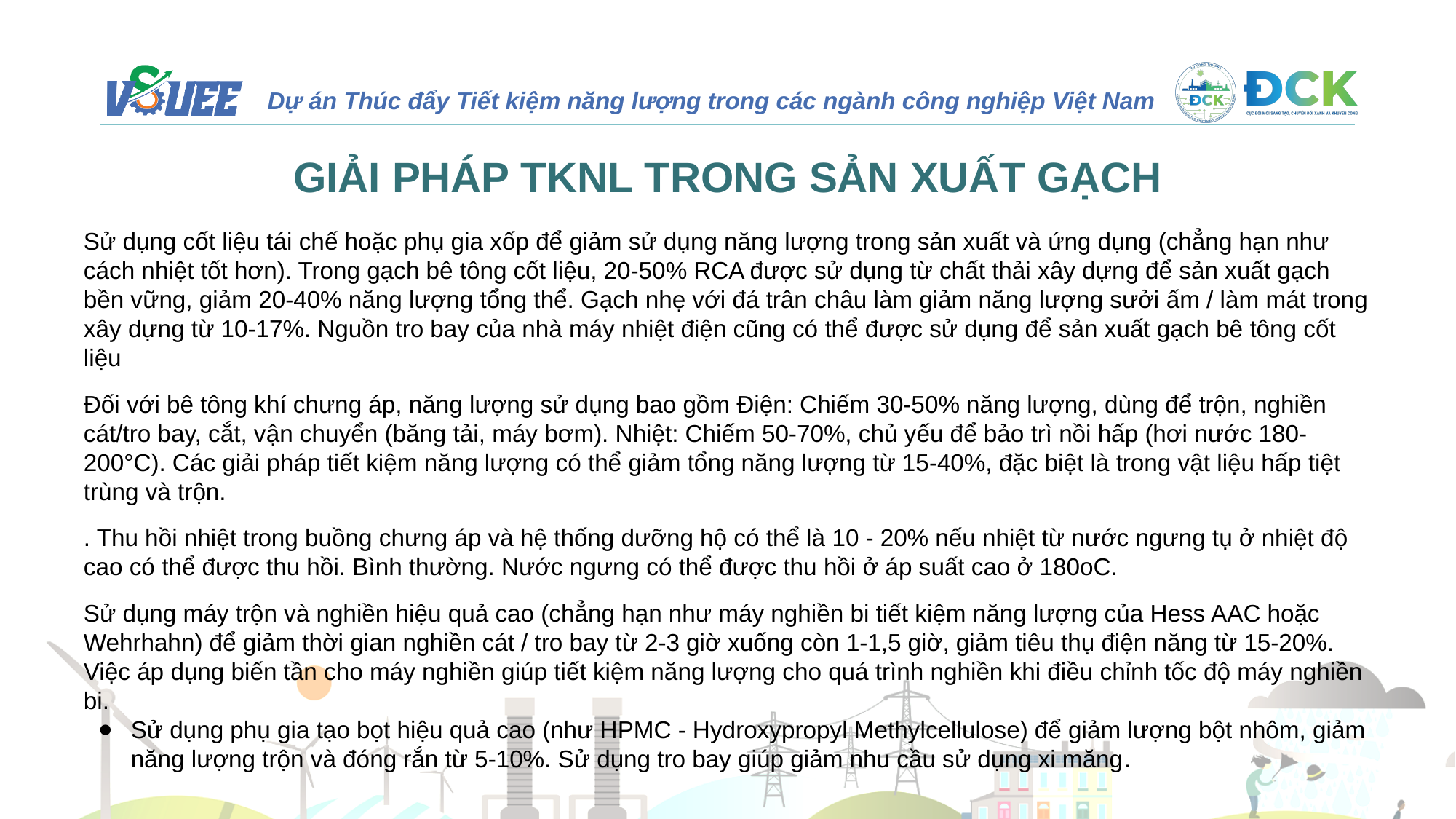

# GIẢI PHÁP TKNL TRONG SẢN XUẤT GẠCH
Sử dụng cốt liệu tái chế hoặc phụ gia xốp để giảm sử dụng năng lượng trong sản xuất và ứng dụng (chẳng hạn như cách nhiệt tốt hơn). Trong gạch bê tông cốt liệu, 20-50% RCA được sử dụng từ chất thải xây dựng để sản xuất gạch bền vững, giảm 20-40% năng lượng tổng thể. Gạch nhẹ với đá trân châu làm giảm năng lượng sưởi ấm / làm mát trong xây dựng từ 10-17%. Nguồn tro bay của nhà máy nhiệt điện cũng có thể được sử dụng để sản xuất gạch bê tông cốt liệu
Đối với bê tông khí chưng áp, năng lượng sử dụng bao gồm Điện: Chiếm 30-50% năng lượng, dùng để trộn, nghiền cát/tro bay, cắt, vận chuyển (băng tải, máy bơm). Nhiệt: Chiếm 50-70%, chủ yếu để bảo trì nồi hấp (hơi nước 180-200°C). Các giải pháp tiết kiệm năng lượng có thể giảm tổng năng lượng từ 15-40%, đặc biệt là trong vật liệu hấp tiệt trùng và trộn.
. Thu hồi nhiệt trong buồng chưng áp và hệ thống dưỡng hộ có thể là 10 - 20% nếu nhiệt từ nước ngưng tụ ở nhiệt độ cao có thể được thu hồi. Bình thường. Nước ngưng có thể được thu hồi ở áp suất cao ở 180oC.
Sử dụng máy trộn và nghiền hiệu quả cao (chẳng hạn như máy nghiền bi tiết kiệm năng lượng của Hess AAC hoặc Wehrhahn) để giảm thời gian nghiền cát / tro bay từ 2-3 giờ xuống còn 1-1,5 giờ, giảm tiêu thụ điện năng từ 15-20%. Việc áp dụng biến tần cho máy nghiền giúp tiết kiệm năng lượng cho quá trình nghiền khi điều chỉnh tốc độ máy nghiền bi.
Sử dụng phụ gia tạo bọt hiệu quả cao (như HPMC - Hydroxypropyl Methylcellulose) để giảm lượng bột nhôm, giảm năng lượng trộn và đóng rắn từ 5-10%. Sử dụng tro bay giúp giảm nhu cầu sử dụng xi măng.